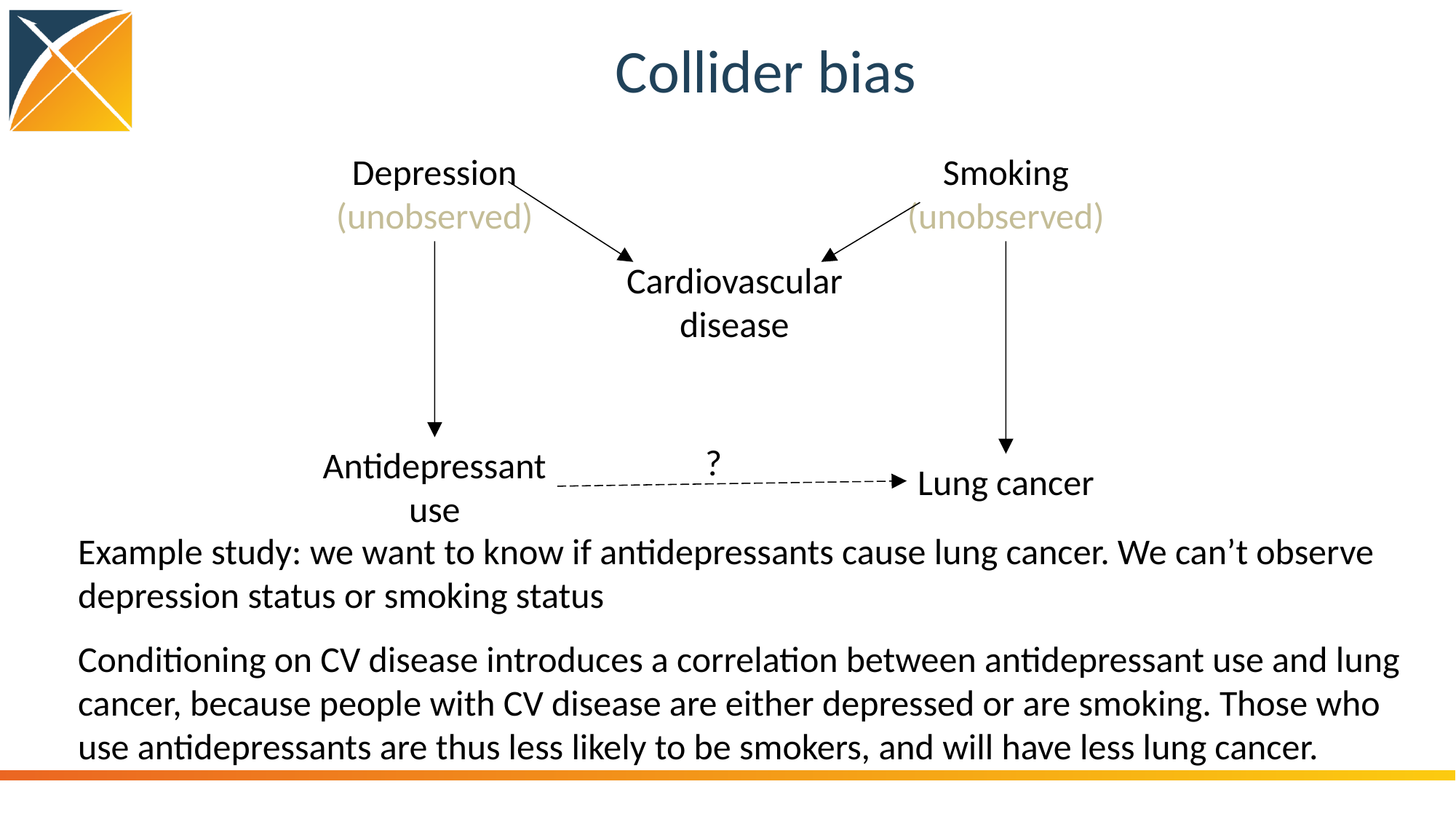

# Collider bias
Depression
(unobserved)
Smoking
(unobserved)
Cardiovascular
disease
?
Antidepressant
use
Lung cancer
Example study: we want to know if antidepressants cause lung cancer. We can’t observe depression status or smoking status
Conditioning on CV disease introduces a correlation between antidepressant use and lung cancer, because people with CV disease are either depressed or are smoking. Those who use antidepressants are thus less likely to be smokers, and will have less lung cancer.